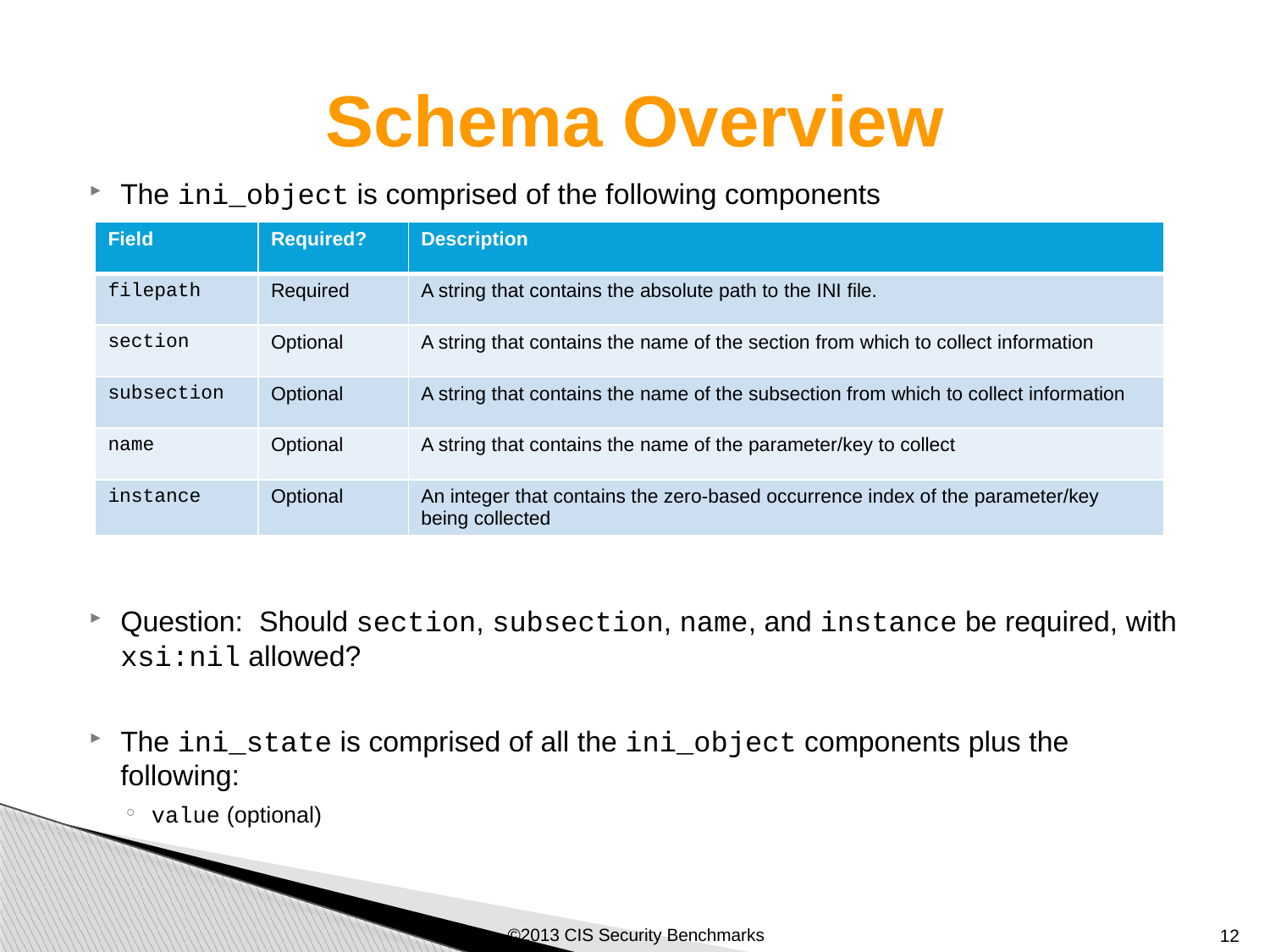

# Schema Overview
The ini_object is comprised of the following components

Question:  Should section, subsection, name, and instance be required, with xsi:nil allowed?

The ini_state is comprised of all the ini_object components plus the following:
value (optional)

| Field | Required? | Description |
| --- | --- | --- |
| filepath | Required | A string that contains the absolute path to the INI file. |
| section | Optional | A string that contains the name of the section from which to collect information |
| subsection | Optional | A string that contains the name of the subsection from which to collect information |
| name | Optional | A string that contains the name of the parameter/key to collect |
| instance | Optional | An integer that contains the zero-based occurrence index of the parameter/key being collected |
©2013 CIS Security Benchmarks
12